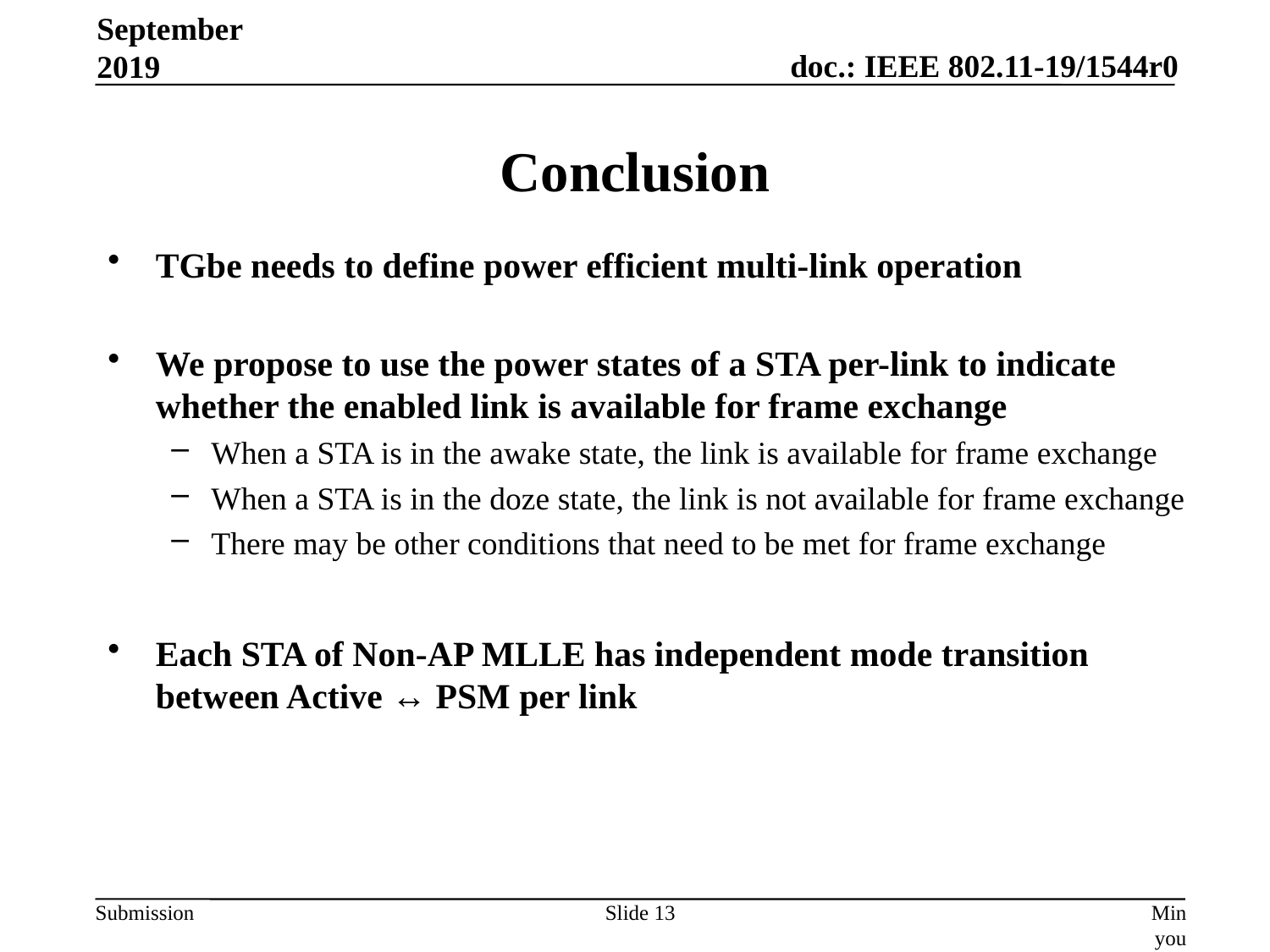

September 2019
# Conclusion
TGbe needs to define power efficient multi-link operation

We propose to use the power states of a STA per-link to indicate whether the enabled link is available for frame exchange
When a STA is in the awake state, the link is available for frame exchange
When a STA is in the doze state, the link is not available for frame exchange
There may be other conditions that need to be met for frame exchange

Each STA of Non-AP MLLE has independent mode transition between Active ↔ PSM per link

Slide 13
Minyoung Park et.al., (Intel Corporation)